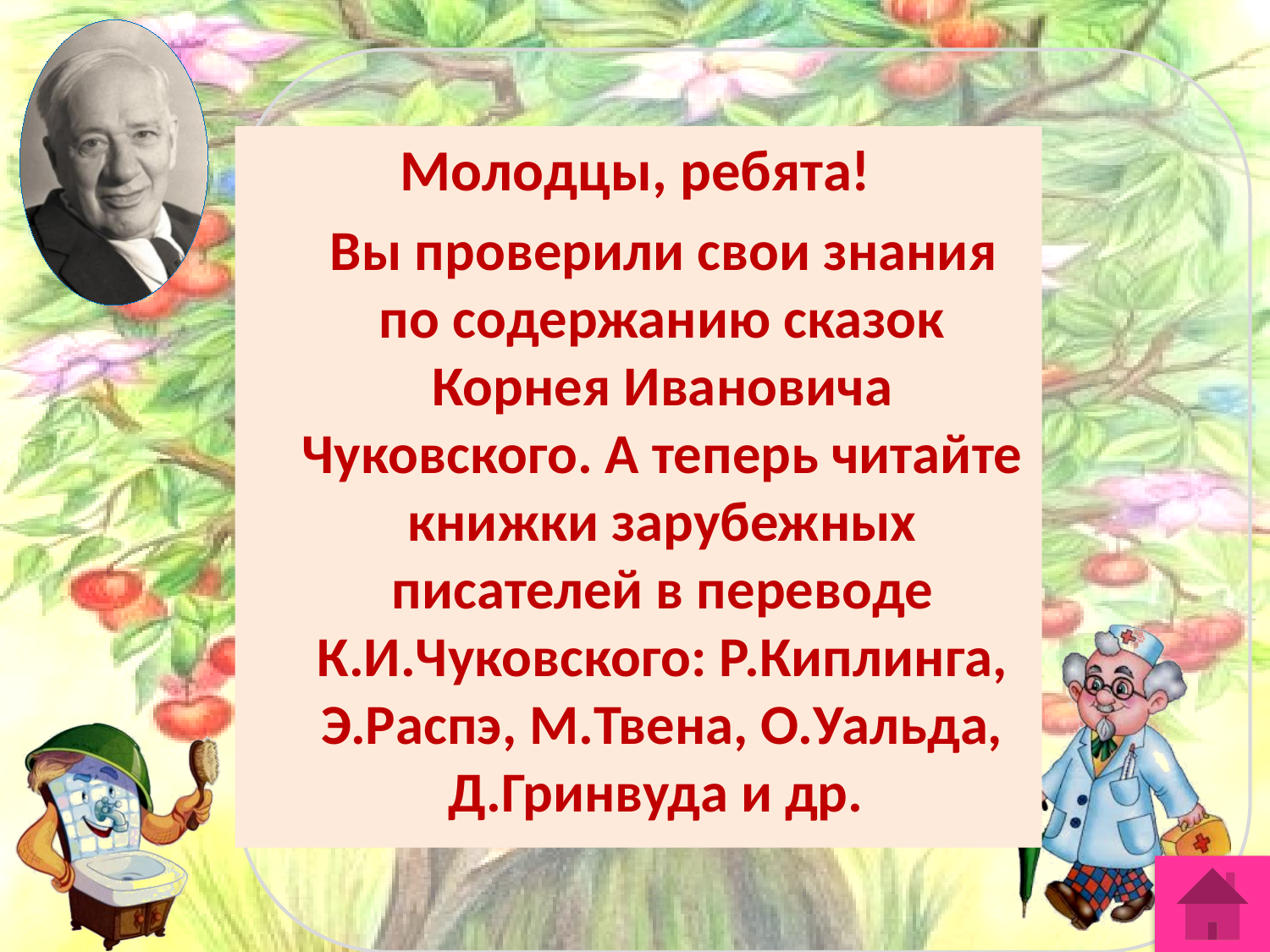

Молодцы, ребята!
    Вы проверили свои знания по содержанию сказок Корнея Ивановича Чуковского. А теперь читайте книжки зарубежных писателей в переводе К.И.Чуковского: Р.Киплинга, Э.Распэ, М.Твена, О.Уальда, Д.Гринвуда и др.